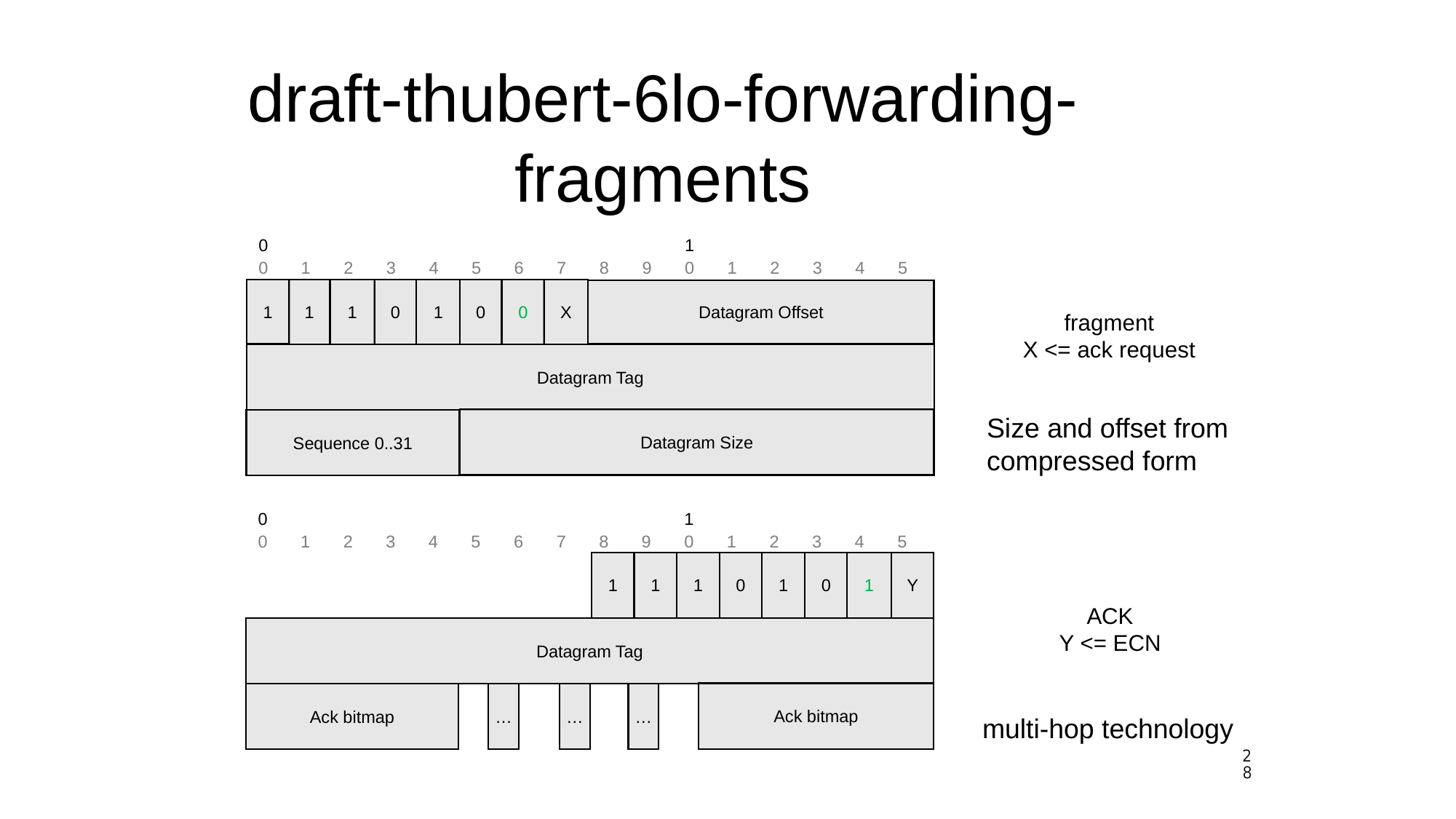

# draft-thubert-6lo-forwarding-fragments
0
1
0
1
2
3
4
5
6
7
8
9
0
1
2
3
4
5
1
1
1
0
1
0
0
X
Datagram Offset
fragment
X <= ack request
Datagram Tag
Size and offset from compressed form
Datagram Size
Sequence 0..31
0
1
0
1
2
3
4
5
6
7
8
9
0
1
2
3
4
5
1
1
1
0
1
0
1
Y
ACK
Y <= ECN
Datagram Tag
Ack bitmap
Ack bitmap
…
…
…
multi-hop technology
28